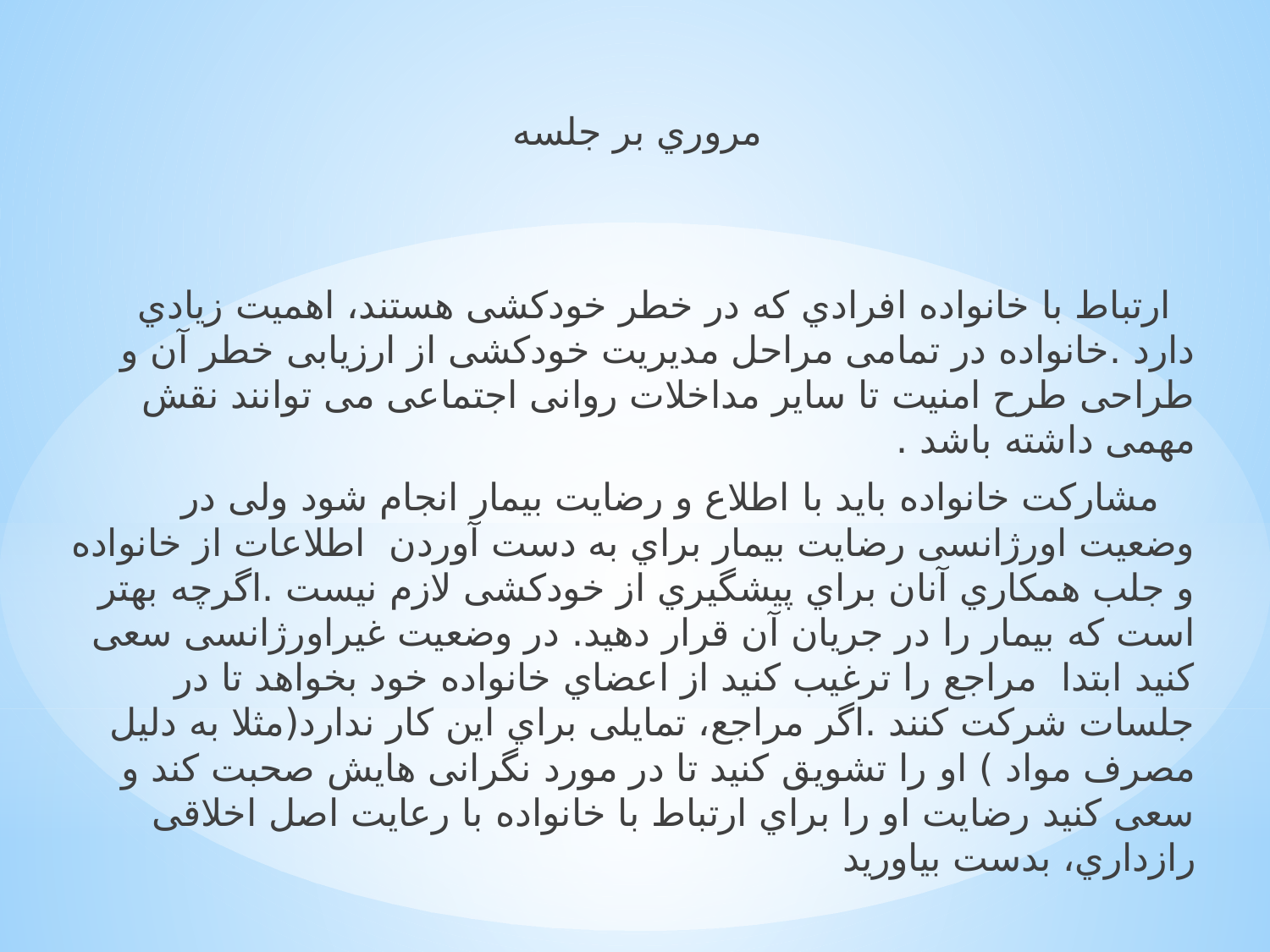

ﻣﺮوري ﺑﺮ ﺟﻠﺴﻪ

  ارﺗﺒﺎط ﺑﺎ ﺧﺎﻧﻮاده اﻓﺮادي ﮐﻪ در ﺧﻄﺮ ﺧﻮدﮐﺸﯽ ﻫﺴﺘﻨﺪ، اﻫﻤﯿﺖ زﯾﺎدي دارد .ﺧﺎﻧﻮاده در ﺗﻤﺎﻣﯽ ﻣﺮاﺣﻞ ﻣﺪﯾﺮﯾﺖ ﺧﻮدﮐﺸﯽ از ارزﯾﺎﺑﯽ ﺧﻄﺮ آن و ﻃﺮاﺣﯽ ﻃﺮح اﻣﻨﯿﺖ ﺗﺎ ﺳﺎﯾﺮ ﻣﺪاﺧﻼت رواﻧﯽ اﺟﺘﻤﺎﻋﯽ ﻣﯽ ﺗﻮاﻧﻨﺪ ﻧﻘﺶ ﻣﻬﻤﯽ داﺷﺘﻪ ﺑﺎﺷﺪ .
   ﻣﺸﺎرﮐﺖ ﺧﺎﻧﻮاده ﺑﺎﯾﺪ ﺑﺎ اﻃﻼع و رﺿﺎﯾﺖ ﺑﯿﻤﺎر اﻧﺠﺎم ﺷﻮد وﻟﯽ در وﺿﻌﯿﺖ اورژاﻧﺴﯽ رﺿﺎﯾﺖ ﺑﯿﻤﺎر ﺑﺮاي ﺑﻪ دﺳﺖ آوردن  اﻃﻼﻋﺎت از ﺧﺎﻧﻮاده و ﺟﻠﺐ ﻫﻤﮑﺎري آﻧﺎن ﺑﺮاي ﭘﯿﺸﮕﯿﺮي از ﺧﻮدﮐﺸﯽ ﻻزم ﻧﯿﺴﺖ .اﮔﺮﭼﻪ ﺑﻬﺘﺮ اﺳﺖ ﮐﻪ ﺑﯿﻤﺎر را در ﺟﺮﯾﺎن آن ﻗﺮار دﻫﯿﺪ. در وﺿﻌﯿﺖ ﻏﯿﺮاورژاﻧﺴﯽ ﺳﻌﯽ ﮐﻨﯿﺪ اﺑﺘﺪا  ﻣﺮاﺟﻊ را ﺗﺮﻏﯿﺐ ﮐﻨﯿﺪ از اﻋﻀﺎي ﺧﺎﻧﻮاده ﺧﻮد ﺑﺨﻮاﻫﺪ ﺗﺎ در ﺟﻠﺴﺎت ﺷﺮﮐﺖ ﮐﻨﻨﺪ .اﮔﺮ ﻣﺮاﺟﻊ، ﺗﻤﺎﯾﻠﯽ ﺑﺮاي اﯾﻦ ﮐﺎر ﻧﺪارد(ﻣﺜﻼ ﺑﻪ دﻟﯿﻞ ﻣﺼﺮف ﻣﻮاد ) او را ﺗﺸﻮﯾﻖ ﮐﻨﯿﺪ ﺗﺎ در ﻣﻮرد ﻧﮕﺮاﻧﯽ ﻫﺎﯾﺶ ﺻﺤﺒﺖ ﮐﻨﺪ و ﺳﻌﯽ ﮐﻨﯿﺪ رﺿﺎﯾﺖ او را ﺑﺮاي ارﺗﺒﺎط ﺑﺎ ﺧﺎﻧﻮاده ﺑﺎ رﻋﺎﯾﺖ اﺻﻞ اﺧﻼﻗﯽ رازداري، ﺑﺪﺳﺖ ﺑﯿﺎورﯾﺪ